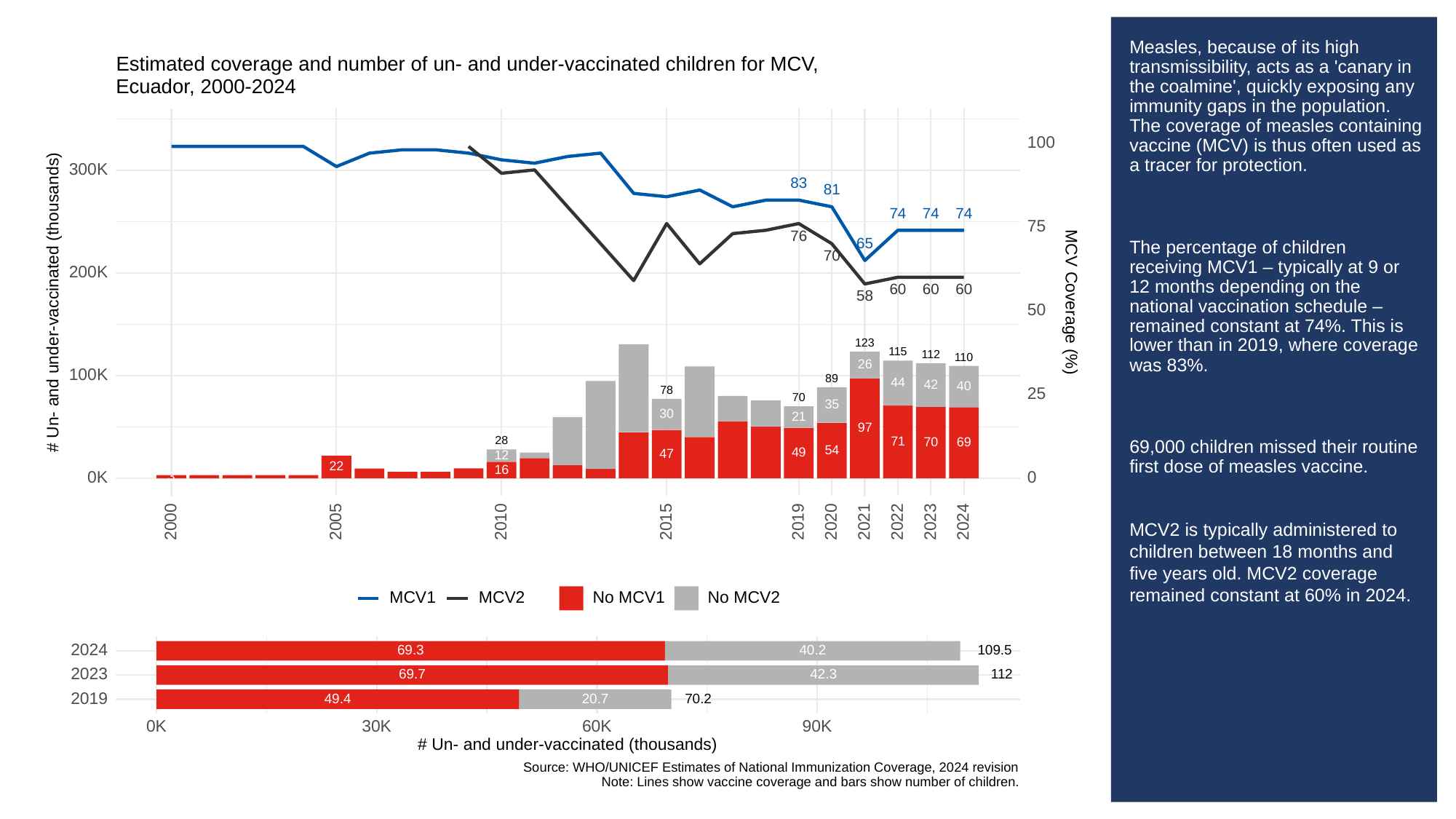

# Measles, because of its high transmissibility, acts as a 'canary in the coalmine', quickly exposing any immunity gaps in the population. The coverage of measles containing vaccine (MCV) is thus often used as a tracer for protection.

The percentage of children receiving MCV1 – typically at 9 or 12 months depending on the national vaccination schedule – remained constant at 74%. This is lower than in 2019, where coverage was 83%.

69,000 children missed their routine first dose of measles vaccine.

MCV2 is typically administered to children between 18 months and five years old. MCV2 coverage remained constant at 60% in 2024.

Estimated coverage and number of un- and under-vaccinated children for MCV,
Ecuador, 2000-2024

100

300K

83
81
74
74
74
75

76
65
70
200K

60
60
60
58
# Un- and under-vaccinated (thousands)
MCV Coverage (%)
50

123

115
112

110
26

100K
89

44
42

40
78

25
70

35

30
21

97

28

71
70
69
54
49

47
12

22

16

3
0K
0

2023
2000
2005
2010
2015
2019
2020
2021
2022
2024

MCV1
MCV2
No MCV1
No MCV2

2024
69.3
40.2
109.5

2023
42.3
69.7
112

2019
49.4
20.7
70.2

30K
0K
60K
90K
# Un- and under-vaccinated (thousands)
Source: WHO/UNICEF Estimates of National Immunization Coverage, 2024 revision
Note: Lines show vaccine coverage and bars show number of children.